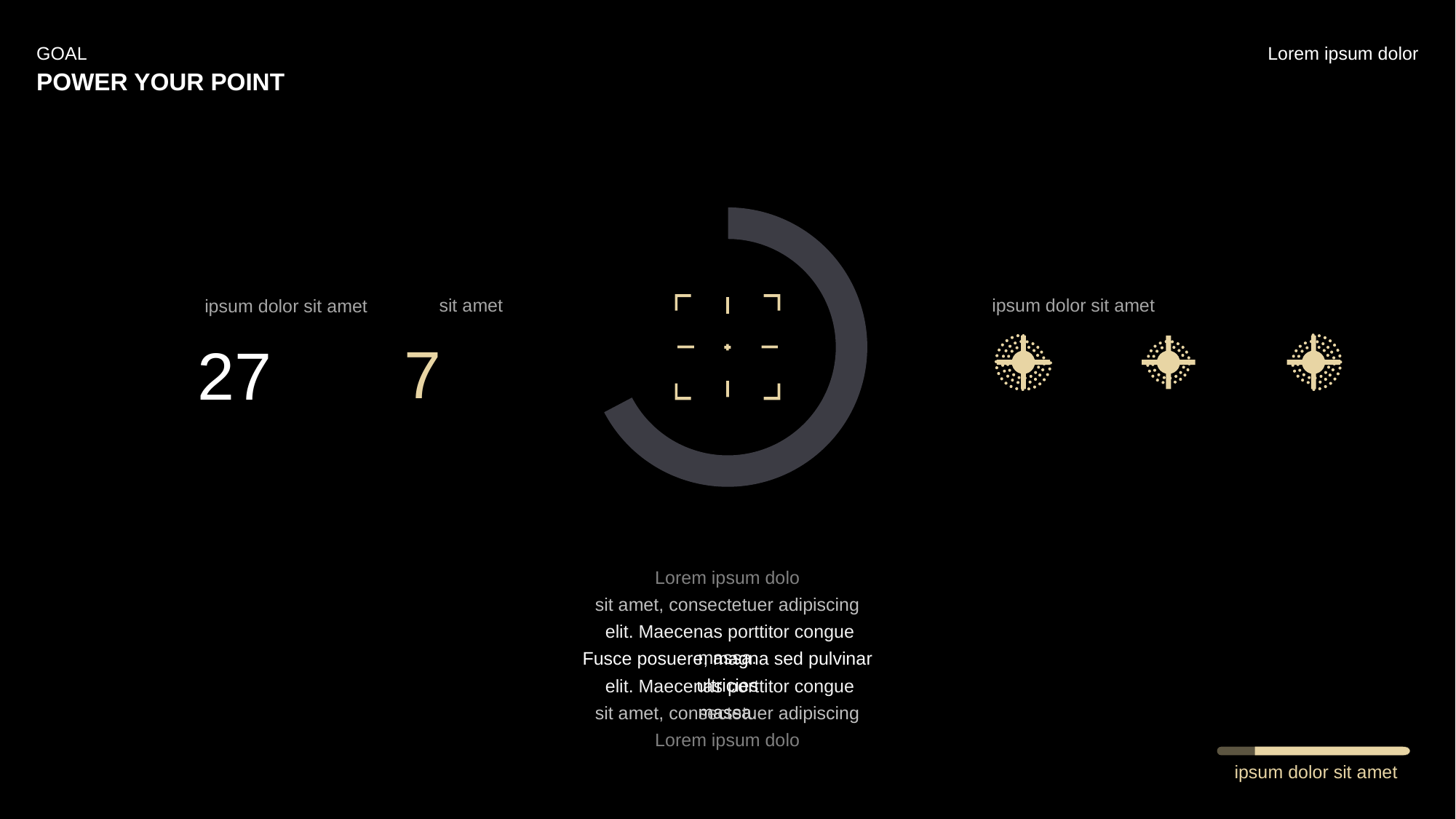

GOAL
Lorem ipsum dolor
POWER YOUR POINT

sit amet
 ipsum dolor sit amet
 ipsum dolor sit amet

7
27

Lorem ipsum dolo
sit amet, consectetuer adipiscing
 elit. Maecenas porttitor congue massa.
Fusce posuere, magna sed pulvinar ultricies
 elit. Maecenas porttitor congue massa.
sit amet, consectetuer adipiscing
Lorem ipsum dolo

 ipsum dolor sit amet